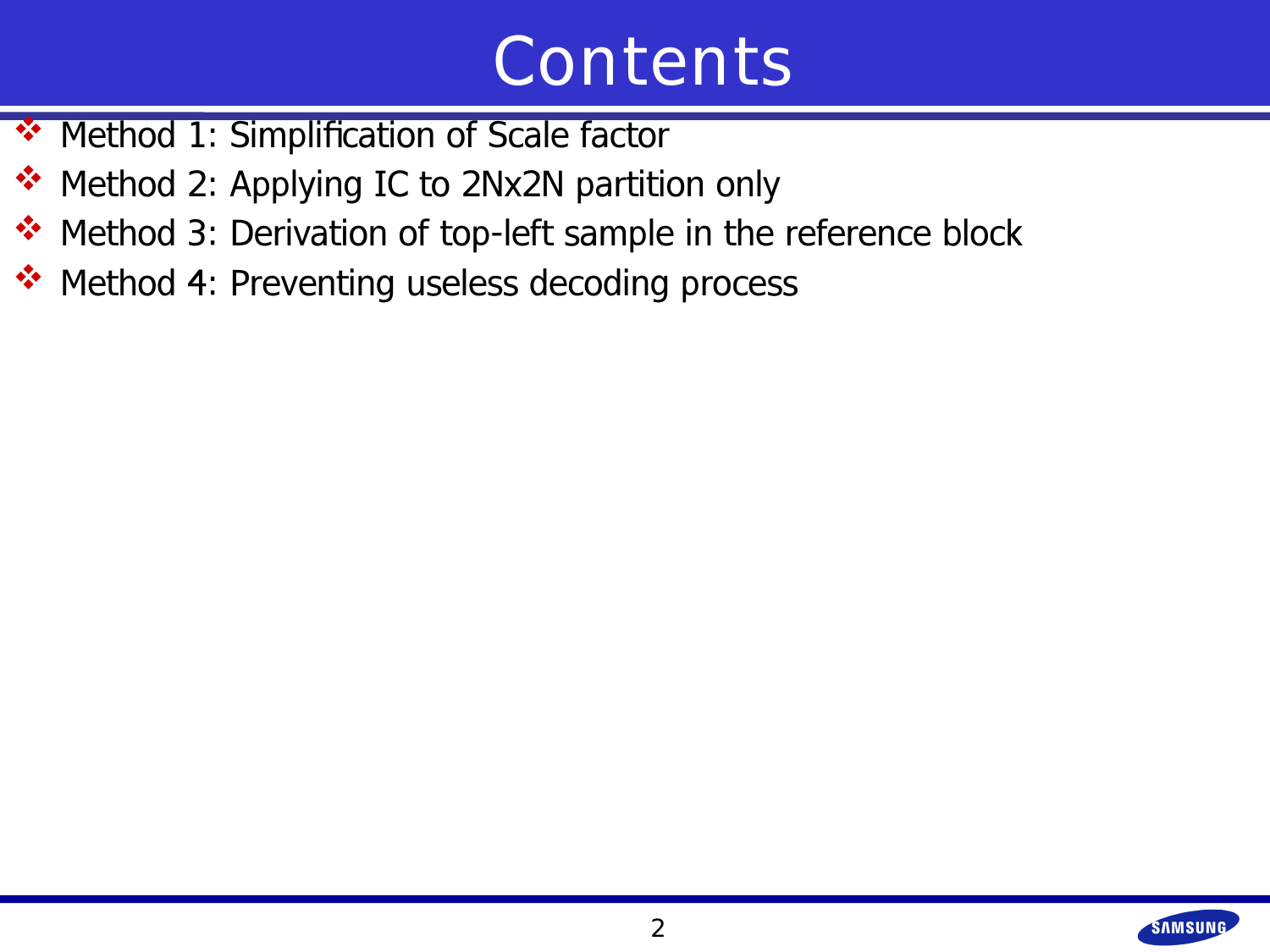

# Contents
Method 1: Simplification of Scale factor
Method 2: Applying IC to 2Nx2N partition only
Method 3: Derivation of top-left sample in the reference block
Method 4: Preventing useless decoding process
2